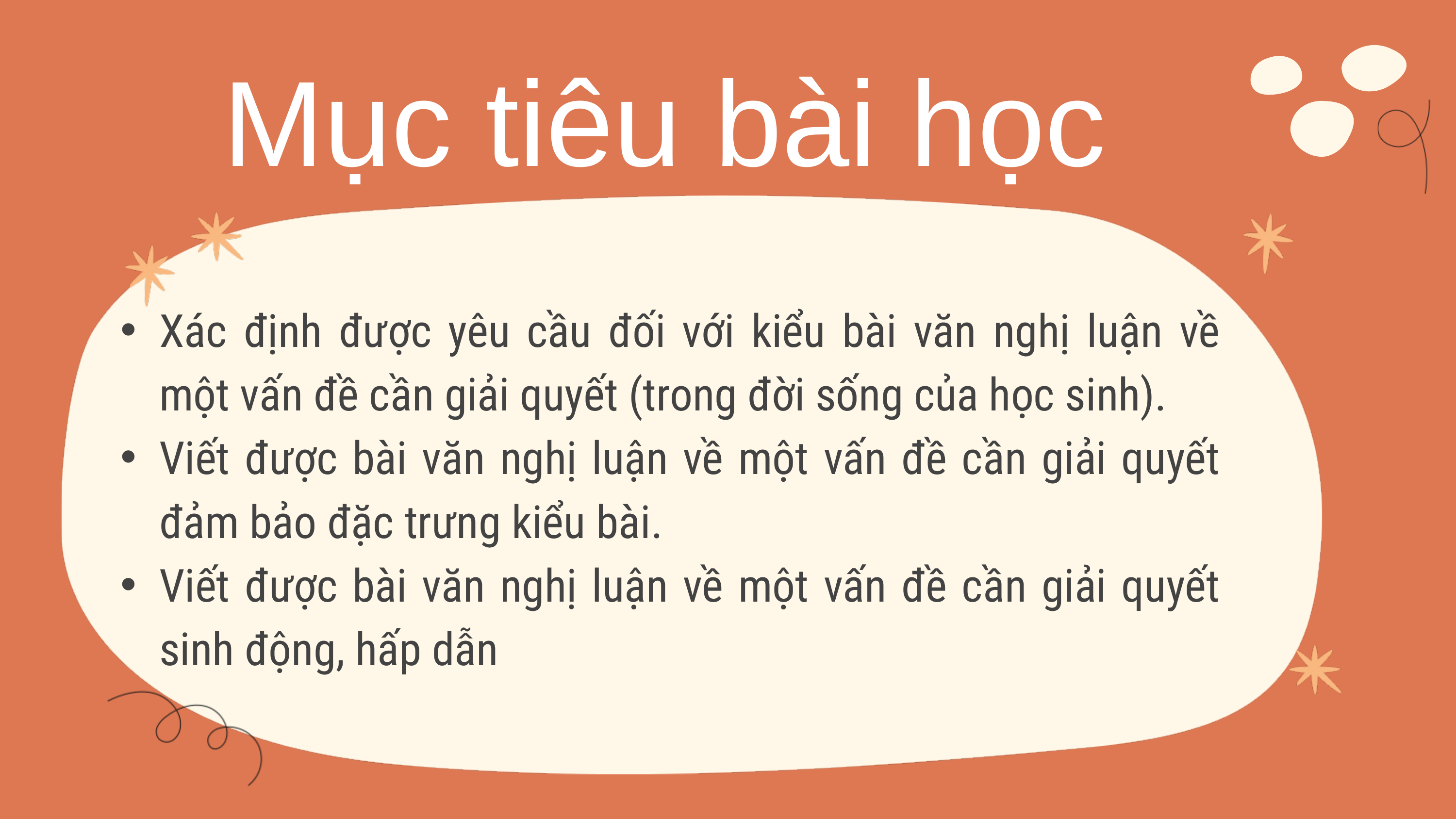

Mục tiêu bài học

Xác định được yêu cầu đối với kiểu bài văn nghị luận về một vấn đề cần giải quyết (trong đời sống của học sinh).
Viết được bài văn nghị luận về một vấn đề cần giải quyết đảm bảo đặc trưng kiểu bài.
Viết được bài văn nghị luận về một vấn đề cần giải quyết sinh động, hấp dẫn